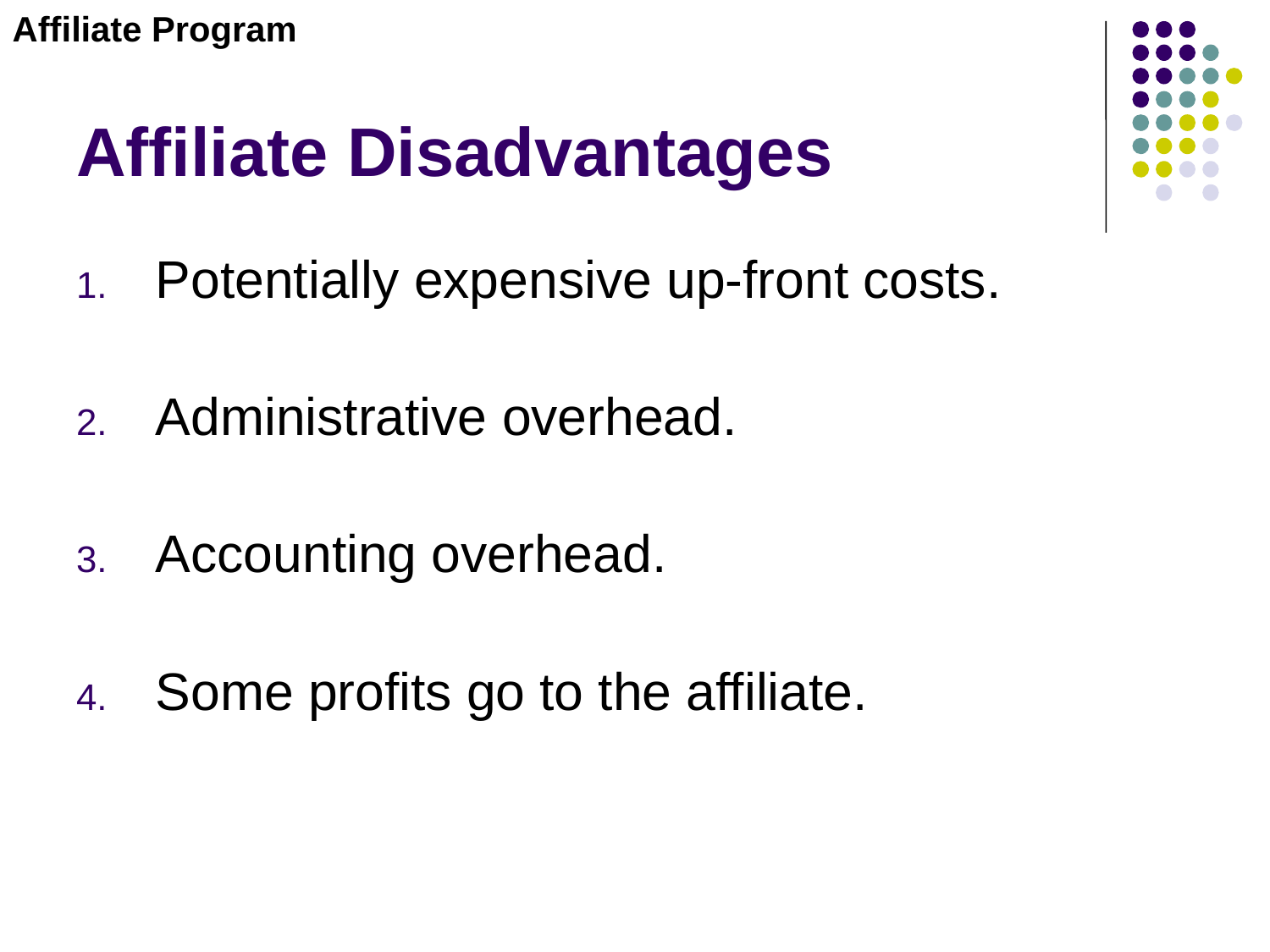

Affiliate Program
# Affiliate Disadvantages
Potentially expensive up-front costs.
Administrative overhead.
Accounting overhead.
Some profits go to the affiliate.